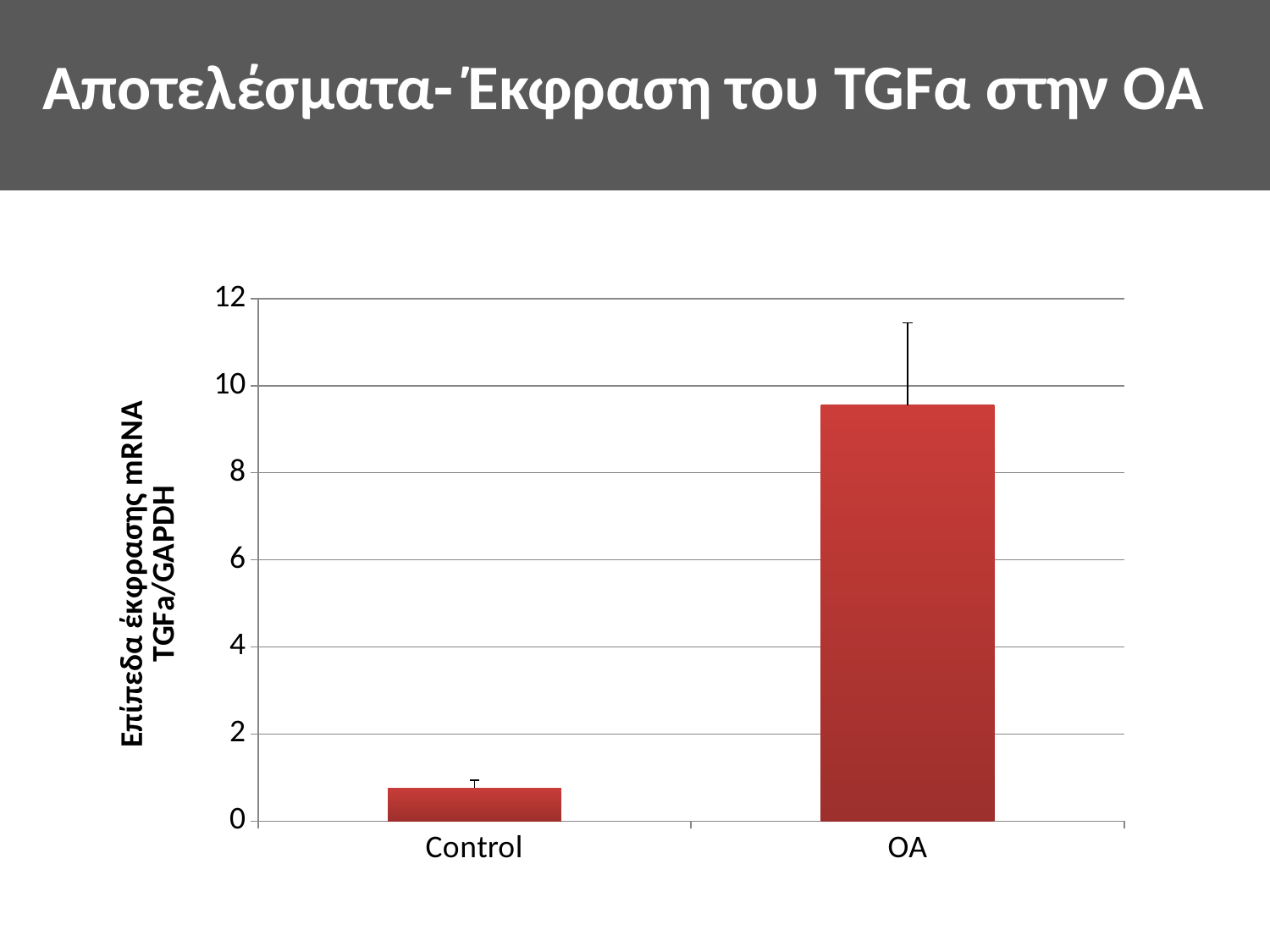

Αποτελέσματα- Έκφραση του TGFα στην ΟΑ

### Chart

| Category |  |
|---|---|
| Control | 0.7557640384451677 |
| OA | 9.550059605273413 |